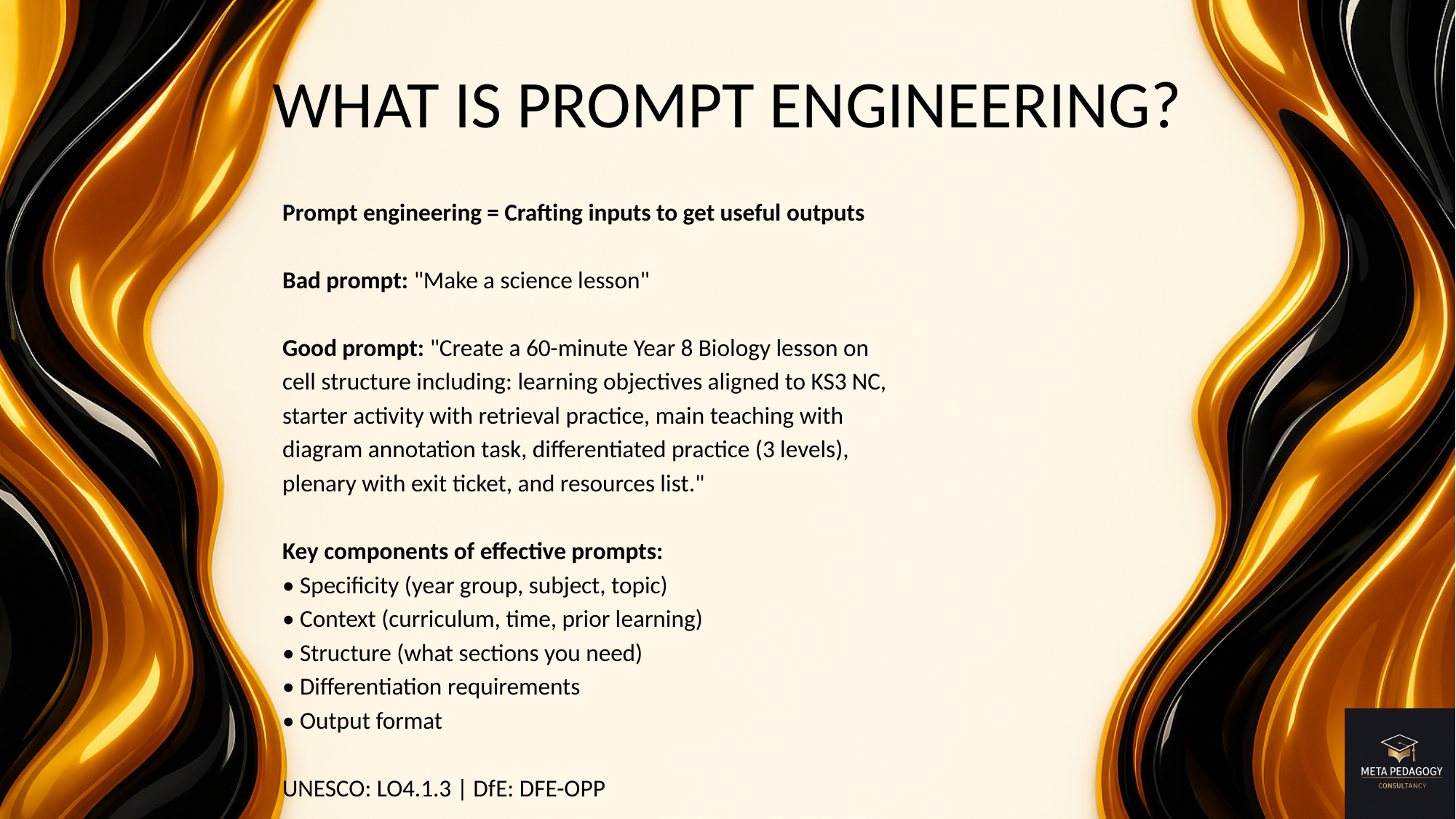

# WHAT IS PROMPT ENGINEERING?
Prompt engineering = Crafting inputs to get useful outputs

Bad prompt: "Make a science lesson"

Good prompt: "Create a 60-minute Year 8 Biology lesson on
cell structure including: learning objectives aligned to KS3 NC,
starter activity with retrieval practice, main teaching with
diagram annotation task, differentiated practice (3 levels),
plenary with exit ticket, and resources list."

Key components of effective prompts:
• Specificity (year group, subject, topic)
• Context (curriculum, time, prior learning)
• Structure (what sections you need)
• Differentiation requirements
• Output format

UNESCO: LO4.1.3 | DfE: DFE-OPP